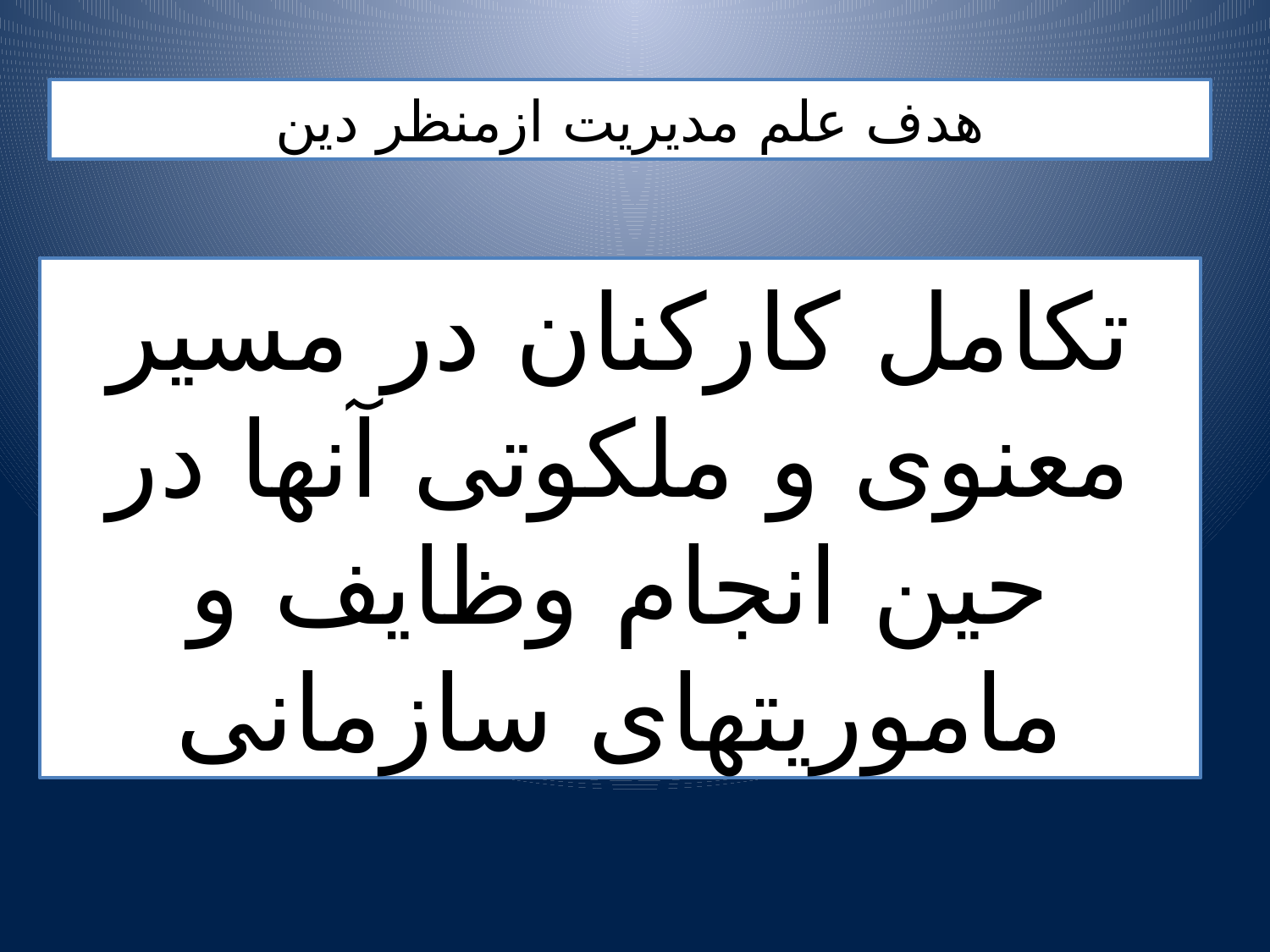

هدف علم مدیریت ازمنظر دین
تکامل کارکنان در مسیر معنوی و ملکوتی آنها در حین انجام وظایف و ماموریتهای سازمانی